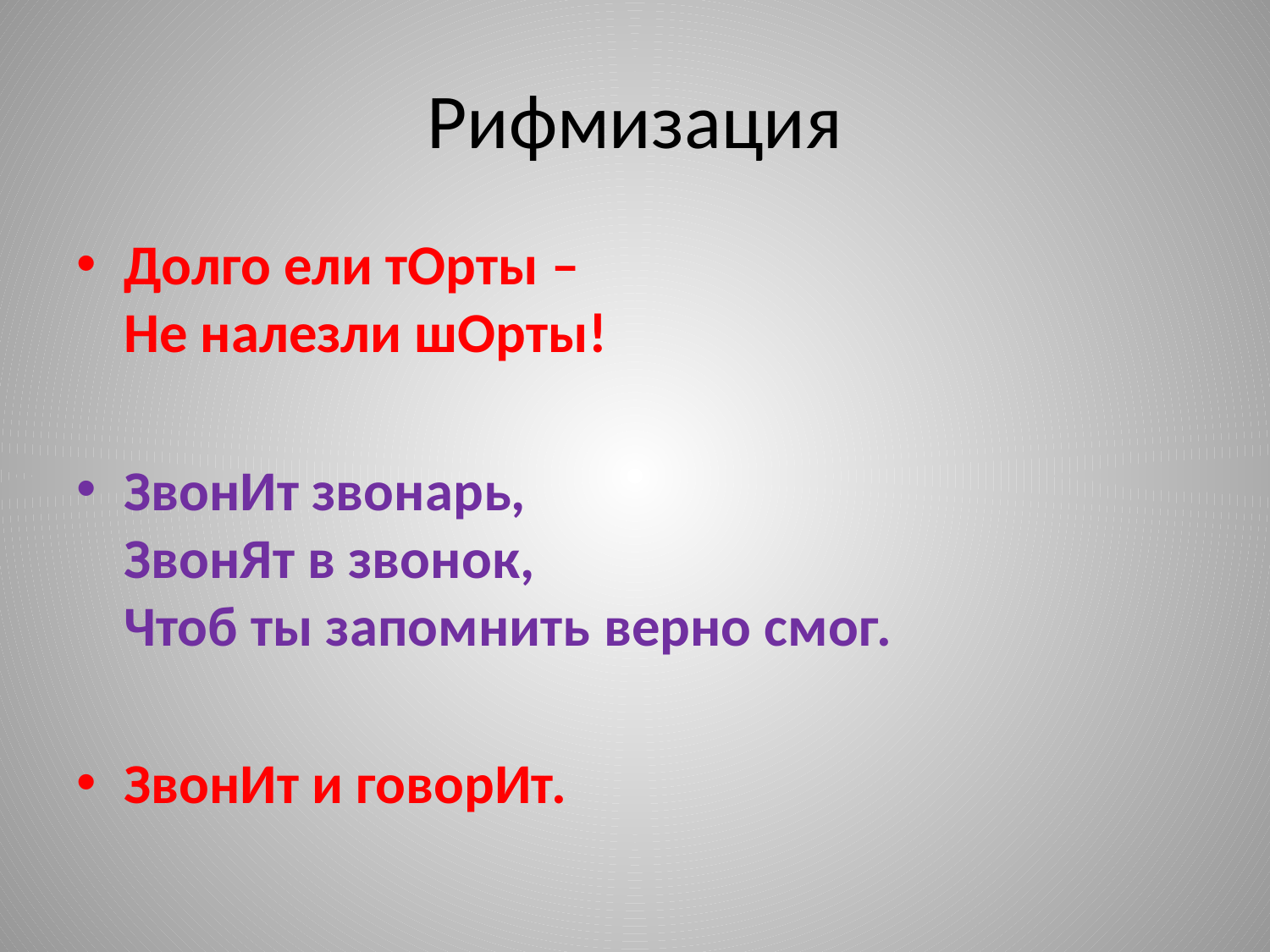

# Рифмизация
Долго ели тОрты –
Не налезли шОрты!

ЗвонИт звонарь,
ЗвонЯт в звонок,
Чтоб ты запомнить верно смог.

ЗвонИт и говорИт.